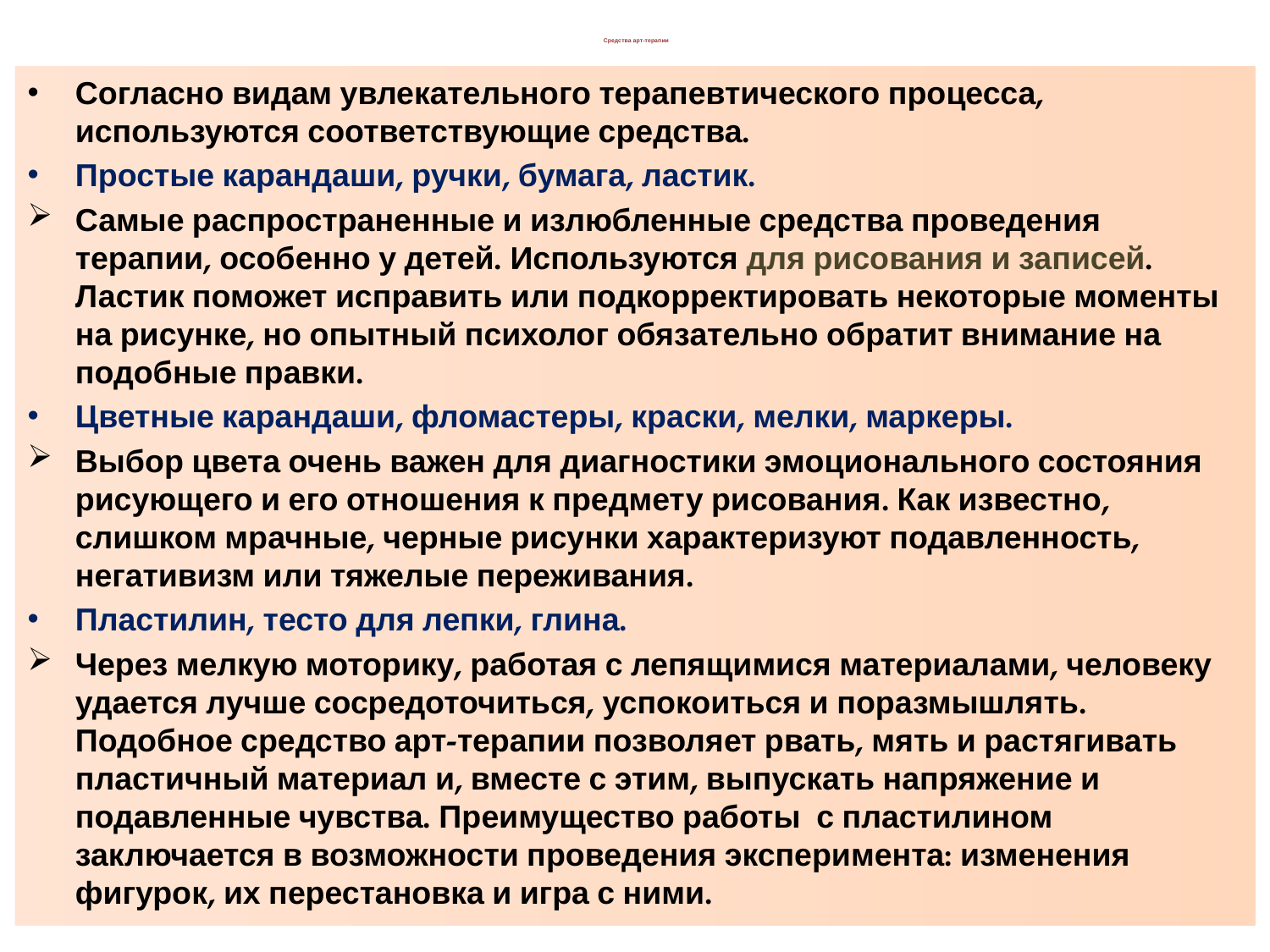

# Средства арт-терапии
Согласно видам увлекательного терапевтического процесса, используются соответствующие средства.
Простые карандаши, ручки, бумага, ластик.
Самые распространенные и излюбленные средства проведения терапии, особенно у детей. Используются для рисования и записей. Ластик поможет исправить или подкорректировать некоторые моменты на рисунке, но опытный психолог обязательно обратит внимание на подобные правки.
Цветные карандаши, фломастеры, краски, мелки, маркеры.
Выбор цвета очень важен для диагностики эмоционального состояния рисующего и его отношения к предмету рисования. Как известно, слишком мрачные, черные рисунки характеризуют подавленность, негативизм или тяжелые переживания.
Пластилин, тесто для лепки, глина.
Через мелкую моторику, работая с лепящимися материалами, человеку удается лучше сосредоточиться, успокоиться и поразмышлять. Подобное средство арт-терапии позволяет рвать, мять и растягивать пластичный материал и, вместе с этим, выпускать напряжение и подавленные чувства. Преимущество работы  с пластилином заключается в возможности проведения эксперимента: изменения фигурок, их перестановка и игра с ними.